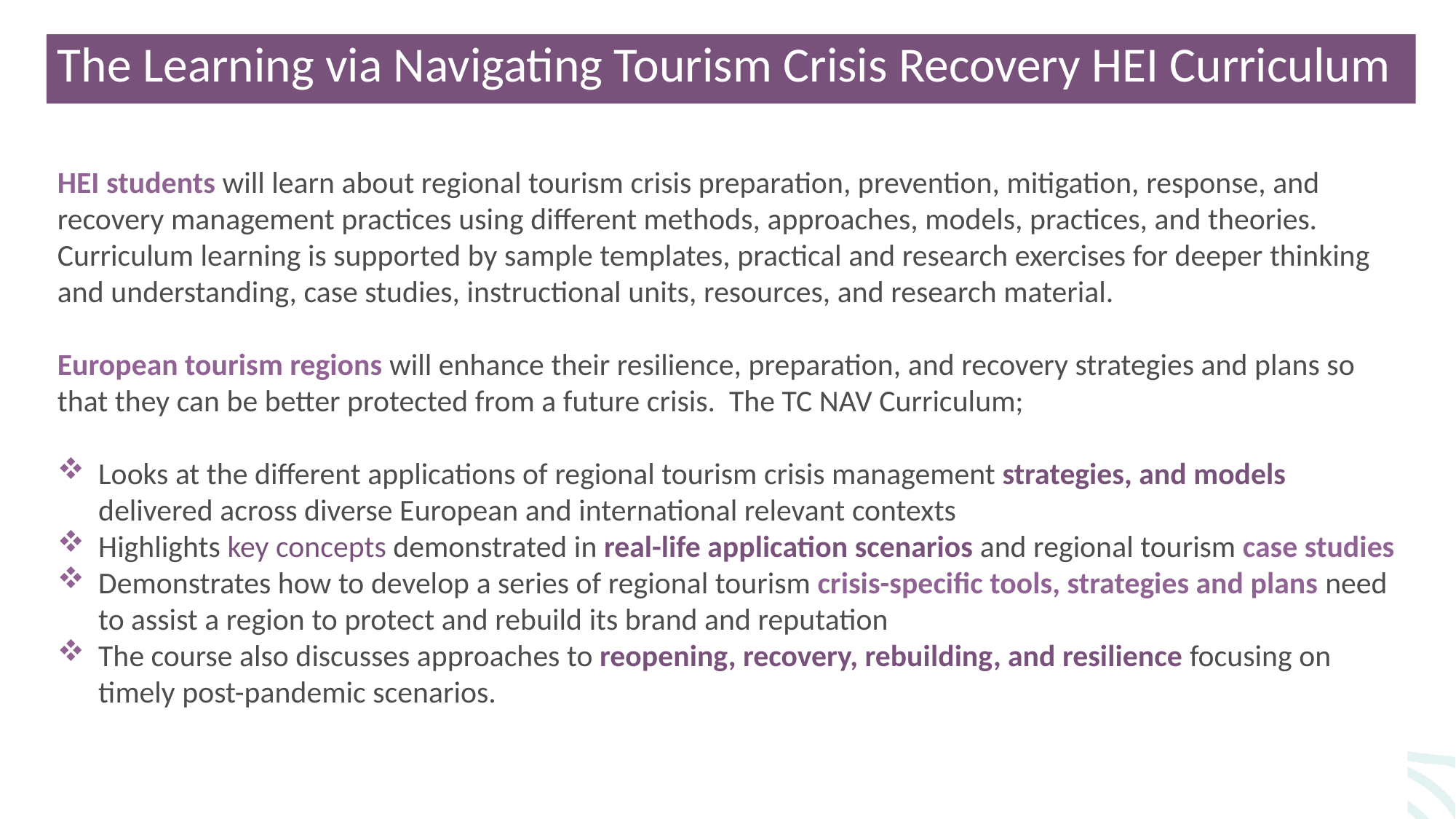

The Learning via Navigating Tourism Crisis Recovery HEI Curriculum

HEI students will learn about regional tourism crisis preparation, prevention, mitigation, response, and recovery management practices using different methods, approaches, models, practices, and theories. Curriculum learning is supported by sample templates, practical and research exercises for deeper thinking and understanding, case studies, instructional units, resources, and research material.

European tourism regions will enhance their resilience, preparation, and recovery strategies and plans so that they can be better protected from a future crisis.  The TC NAV Curriculum;

Looks at the different applications of regional tourism crisis management strategies, and models delivered across diverse European and international relevant contexts
Highlights key concepts demonstrated in real-life application scenarios and regional tourism case studies
Demonstrates how to develop a series of regional tourism crisis-specific tools, strategies and plans need to assist a region to protect and rebuild its brand and reputation
The course also discusses approaches to reopening, recovery, rebuilding, and resilience focusing on timely post-pandemic scenarios.